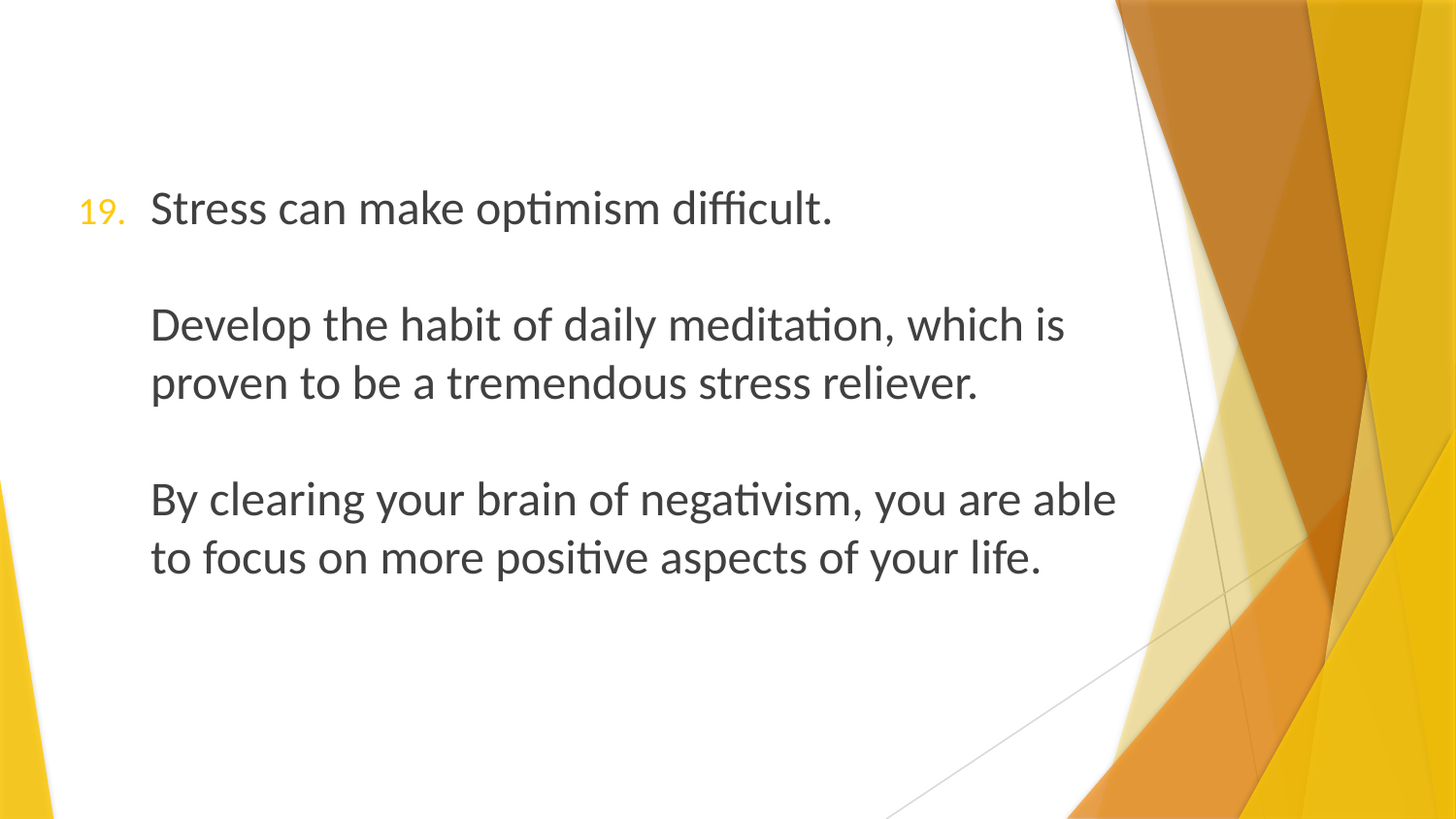

Stress can make optimism difficult.
Develop the habit of daily meditation, which is proven to be a tremendous stress reliever.
By clearing your brain of negativism, you are able to focus on more positive aspects of your life.